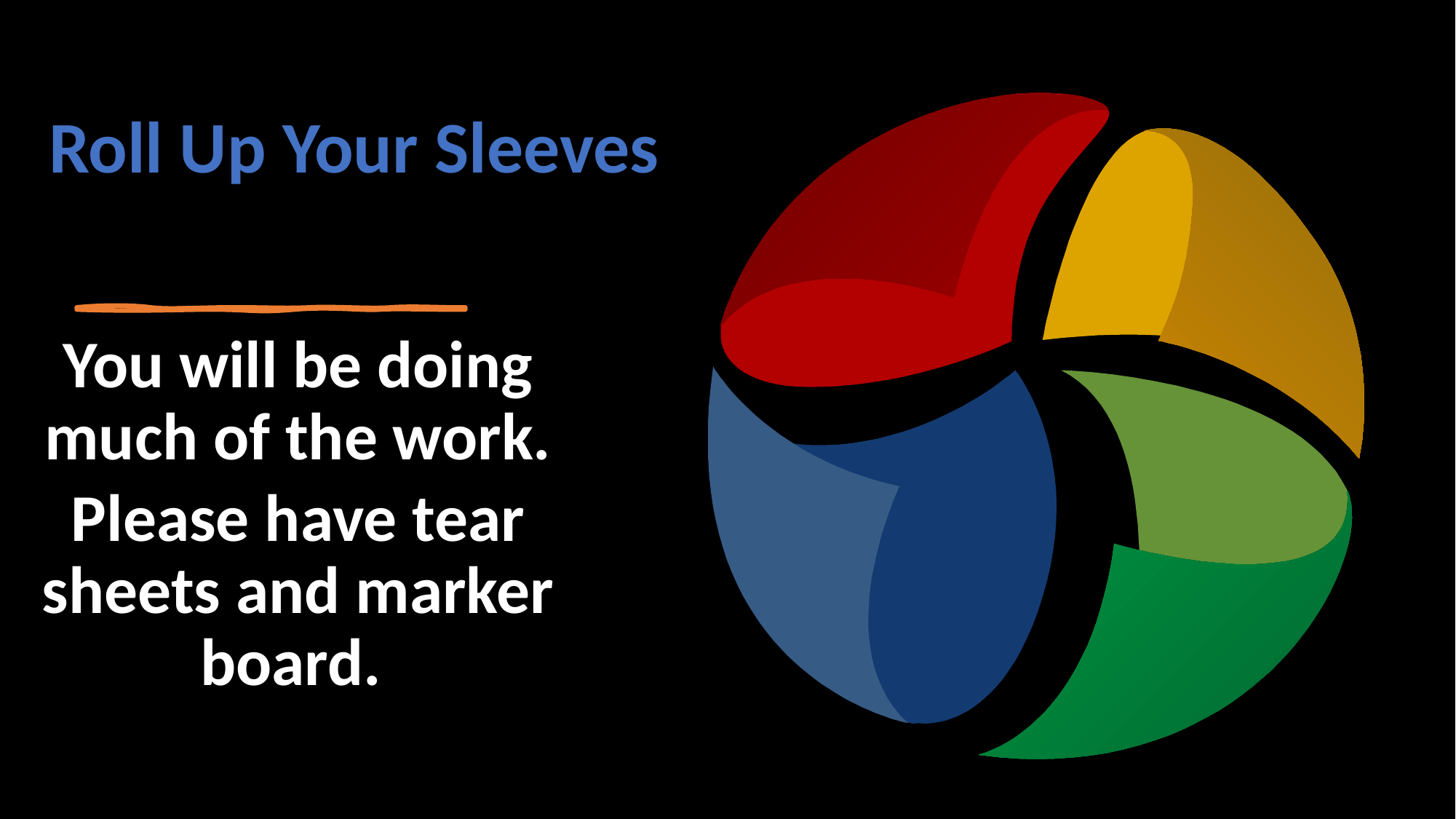

Roll Up Your Sleeves

You will be doing much of the work.
Please have tear sheets and marker board.